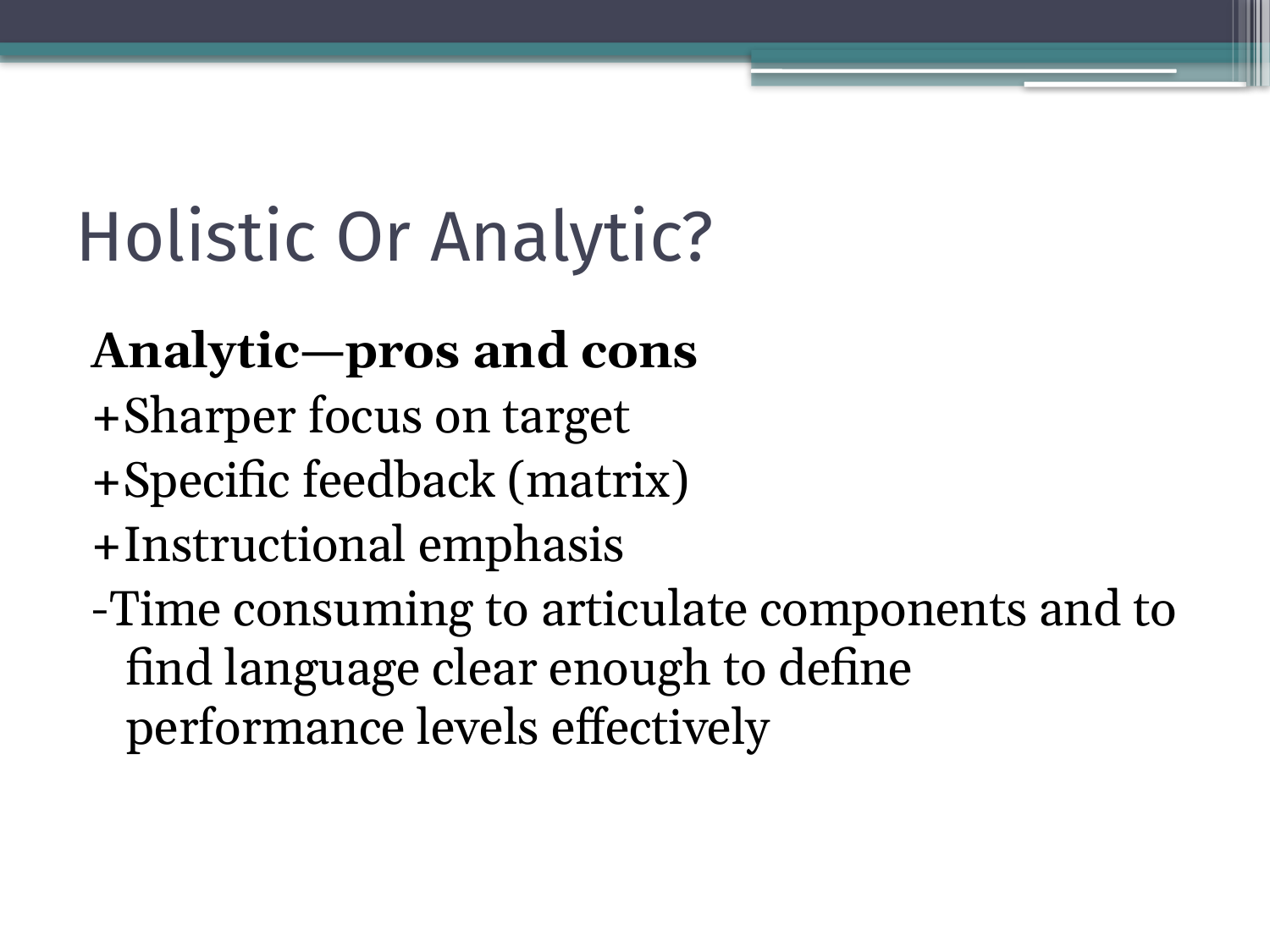

# Holistic Or Analytic?
Analytic—pros and cons
+Sharper focus on target
+Specific feedback (matrix)
+Instructional emphasis
-Time consuming to articulate components and to find language clear enough to define performance levels effectively